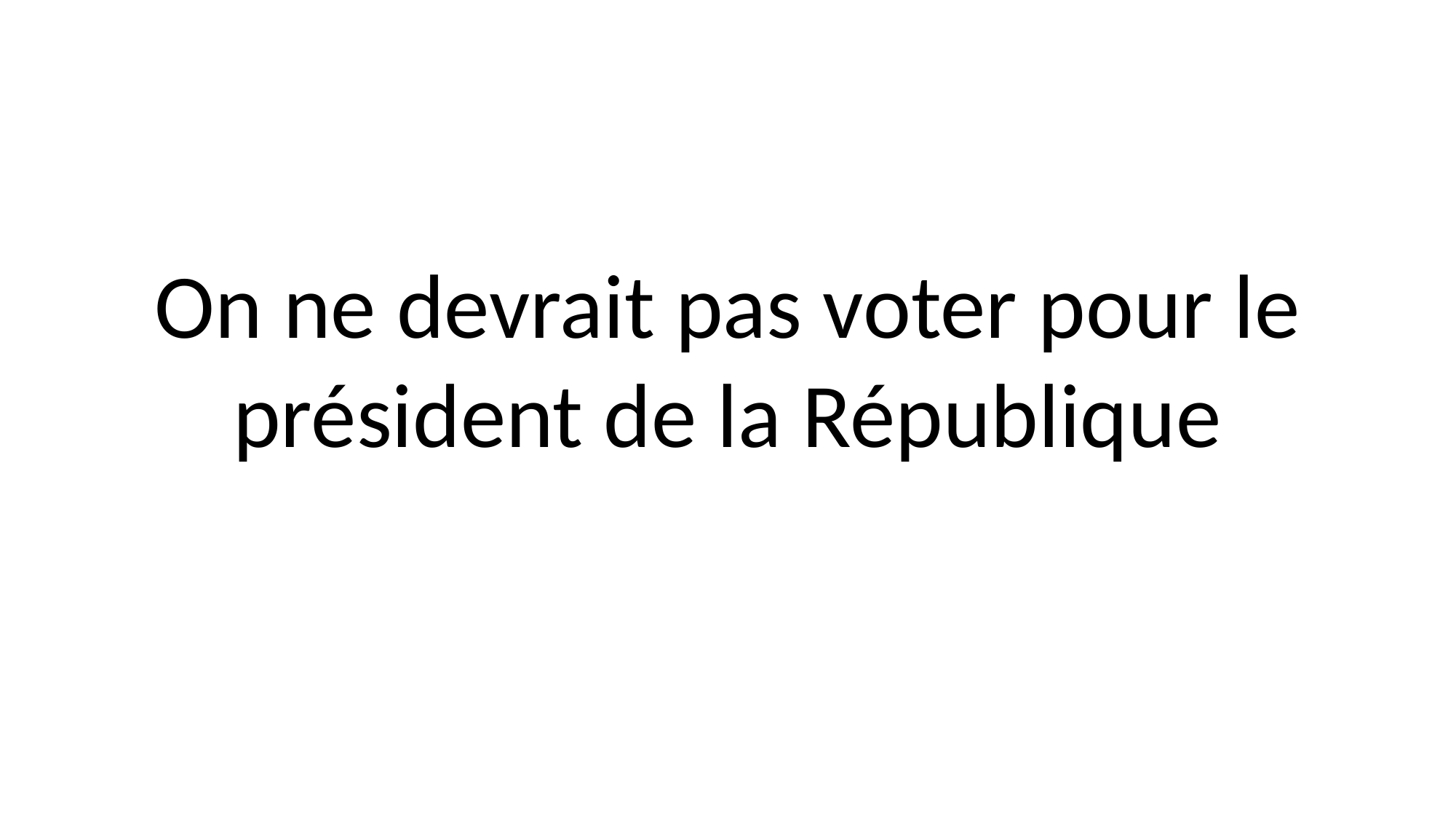

On ne devrait pas voter pour le président de la République